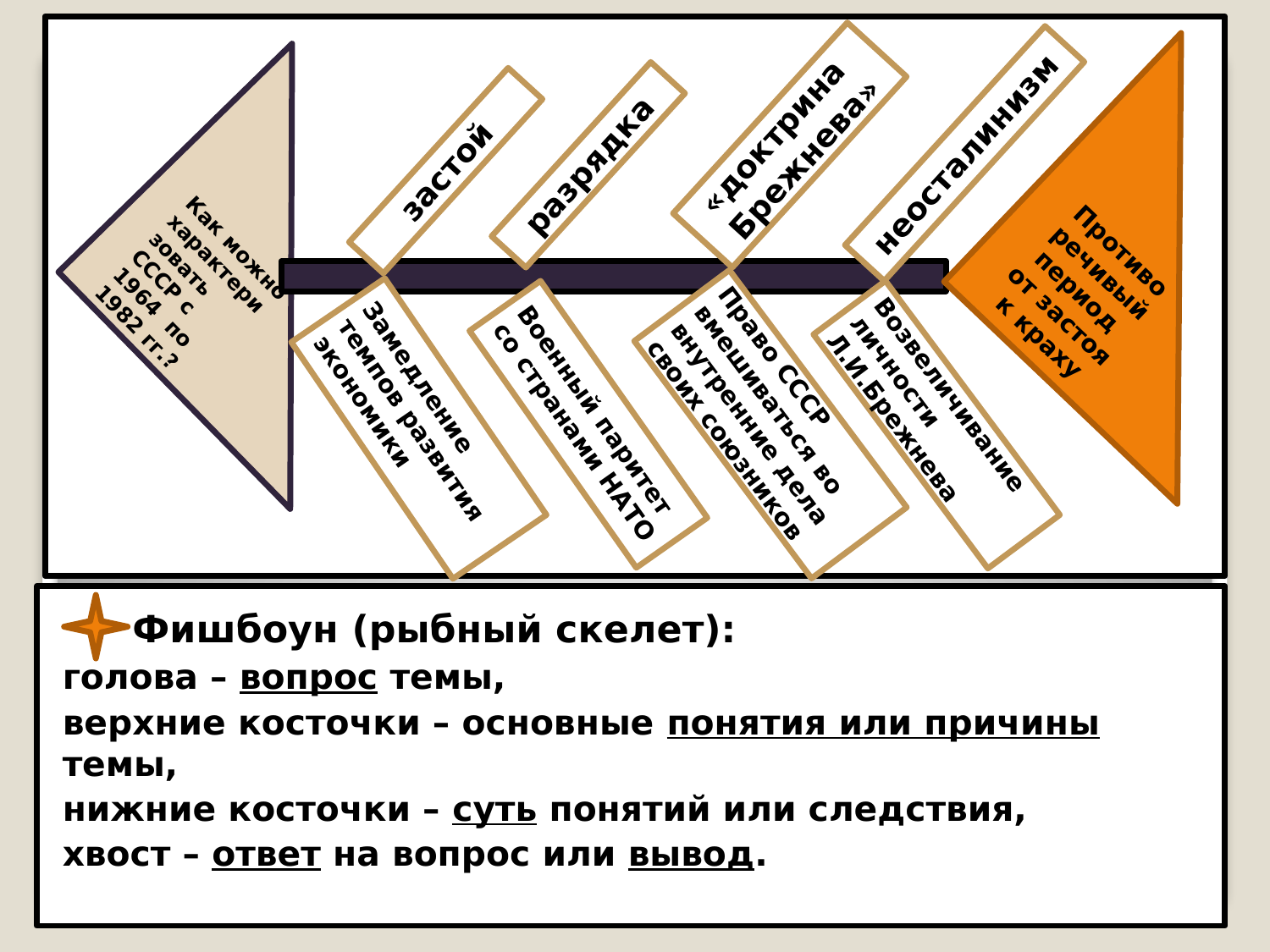

#
Противоречивый период
от застоя к краху
«доктрина
Брежнева»
Как можно характеризовать СССР с 1964  по 1982 гг.?
неосталинизм
разрядка
застой

Право СССР вмешиваться во внутренние дела своих союзников
Замедление темпов развития экономики
Возвеличивание личности Л.И.Брежнева
Военный паритет со странами НАТО
     Фишбоун (рыбный скелет):
голова – вопрос темы,
верхние косточки – основные понятия или причины темы,
нижние косточки – суть понятий или следствия,
хвост – ответ на вопрос или вывод.